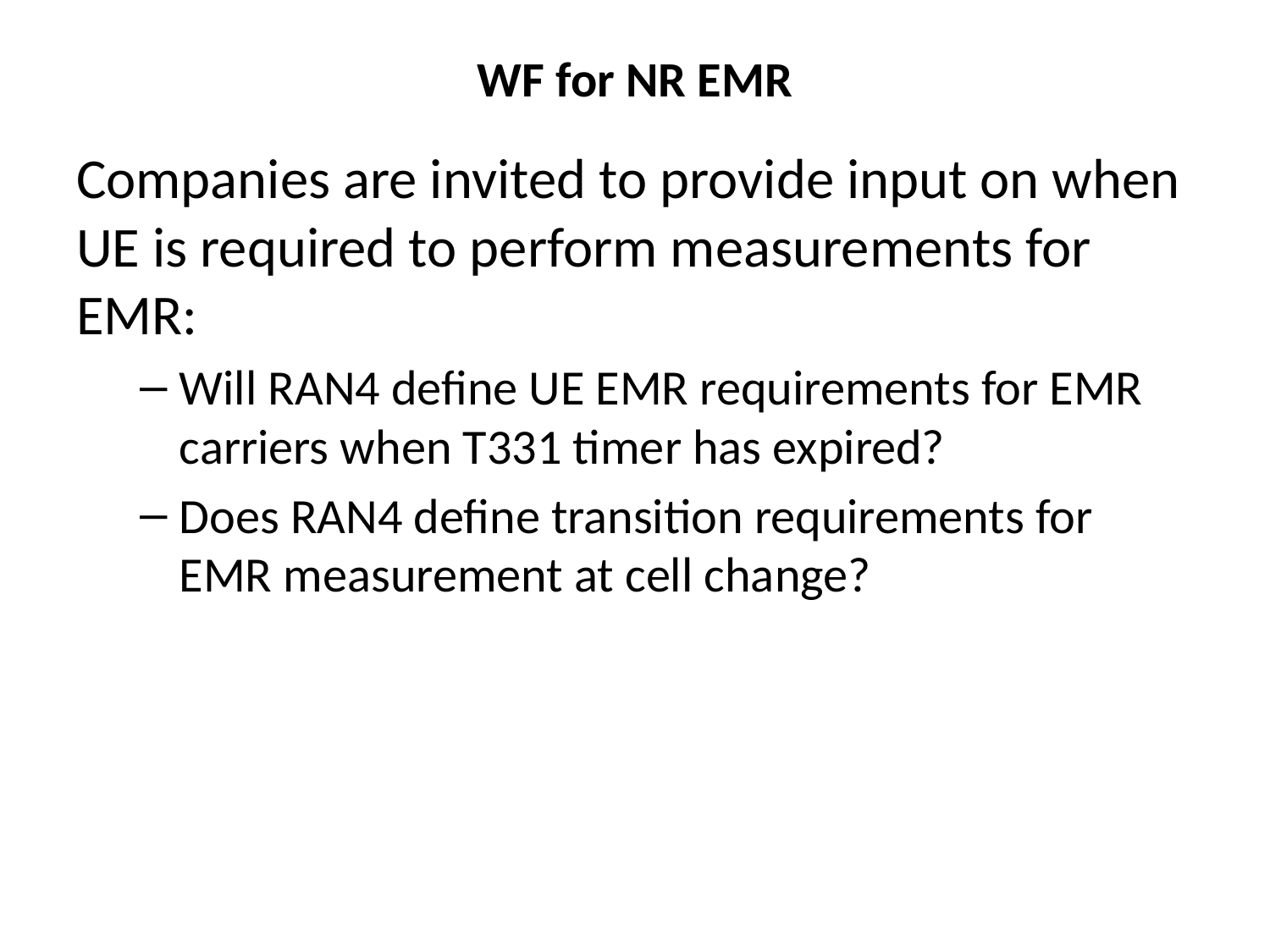

# WF for NR EMR
Companies are invited to provide input on when UE is required to perform measurements for EMR:
Will RAN4 define UE EMR requirements for EMR carriers when T331 timer has expired?
Does RAN4 define transition requirements for EMR measurement at cell change?